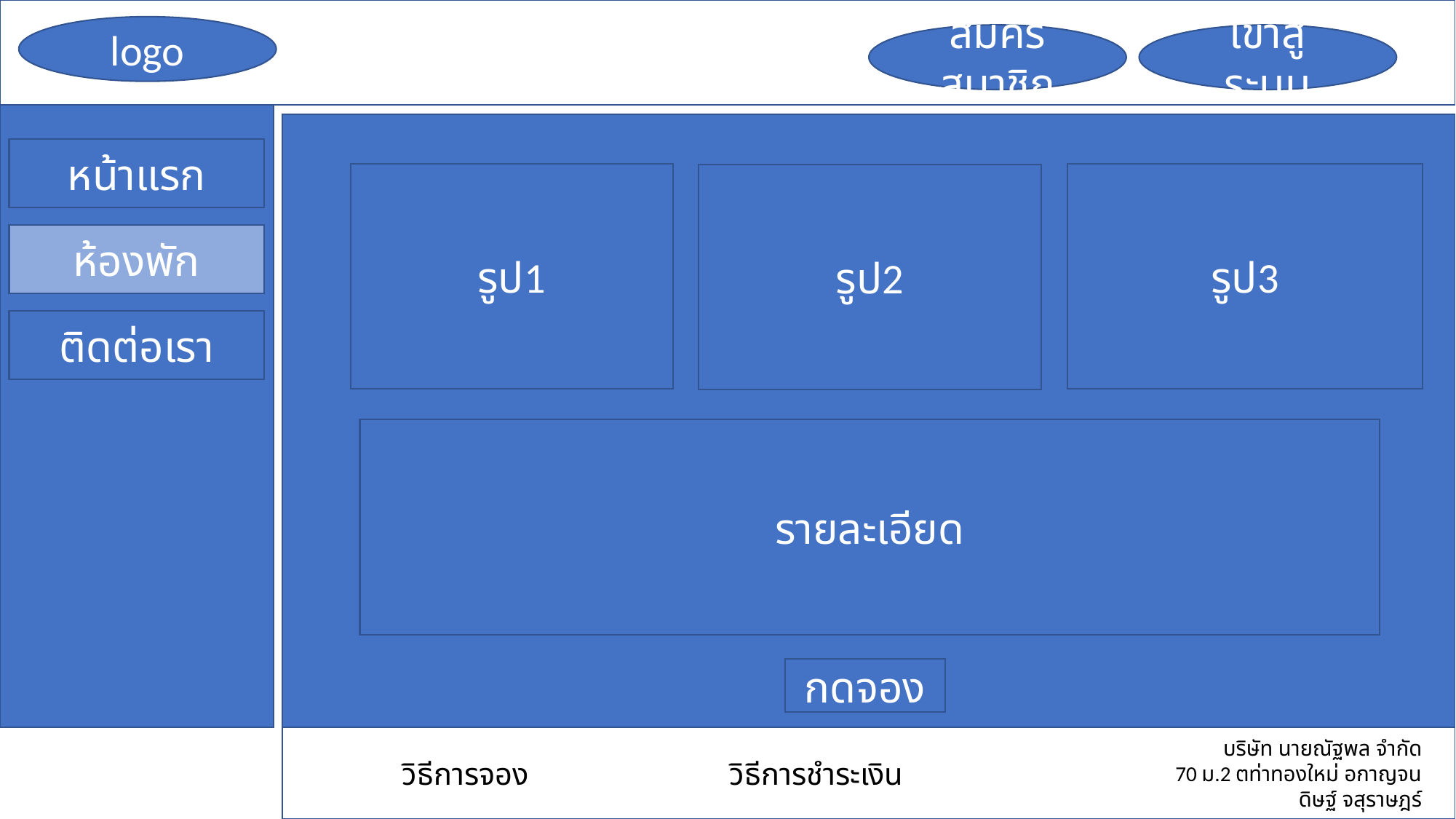

logo
สมัครสมาชิก
เข้าสู่ระบบ

หน้าแรก
รูป1
รูป3
รูป2
ห้องพัก
ติดต่อเรา
รายละเอียด
กดจอง

	วิธีการจอง   		วิธีการชำระเงิน

บริษัท นายณัฐพล จำกัด
70 ม.2 ตท่าทองใหม่ อกาญจนดิษฐ์ จสุราษฎร์